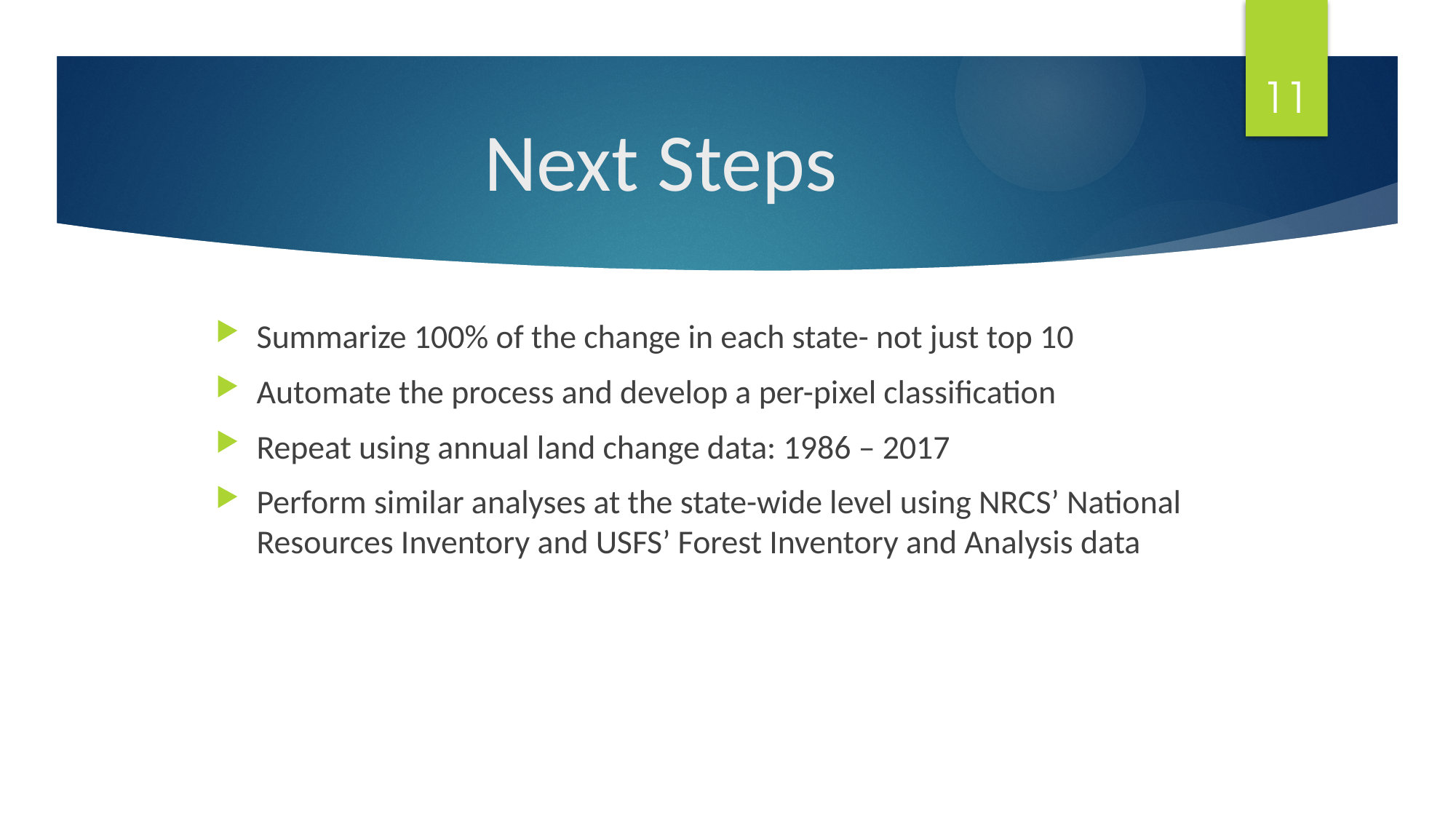

11
# Next Steps
Summarize 100% of the change in each state- not just top 10
Automate the process and develop a per-pixel classification
Repeat using annual land change data: 1986 – 2017
Perform similar analyses at the state-wide level using NRCS’ National Resources Inventory and USFS’ Forest Inventory and Analysis data